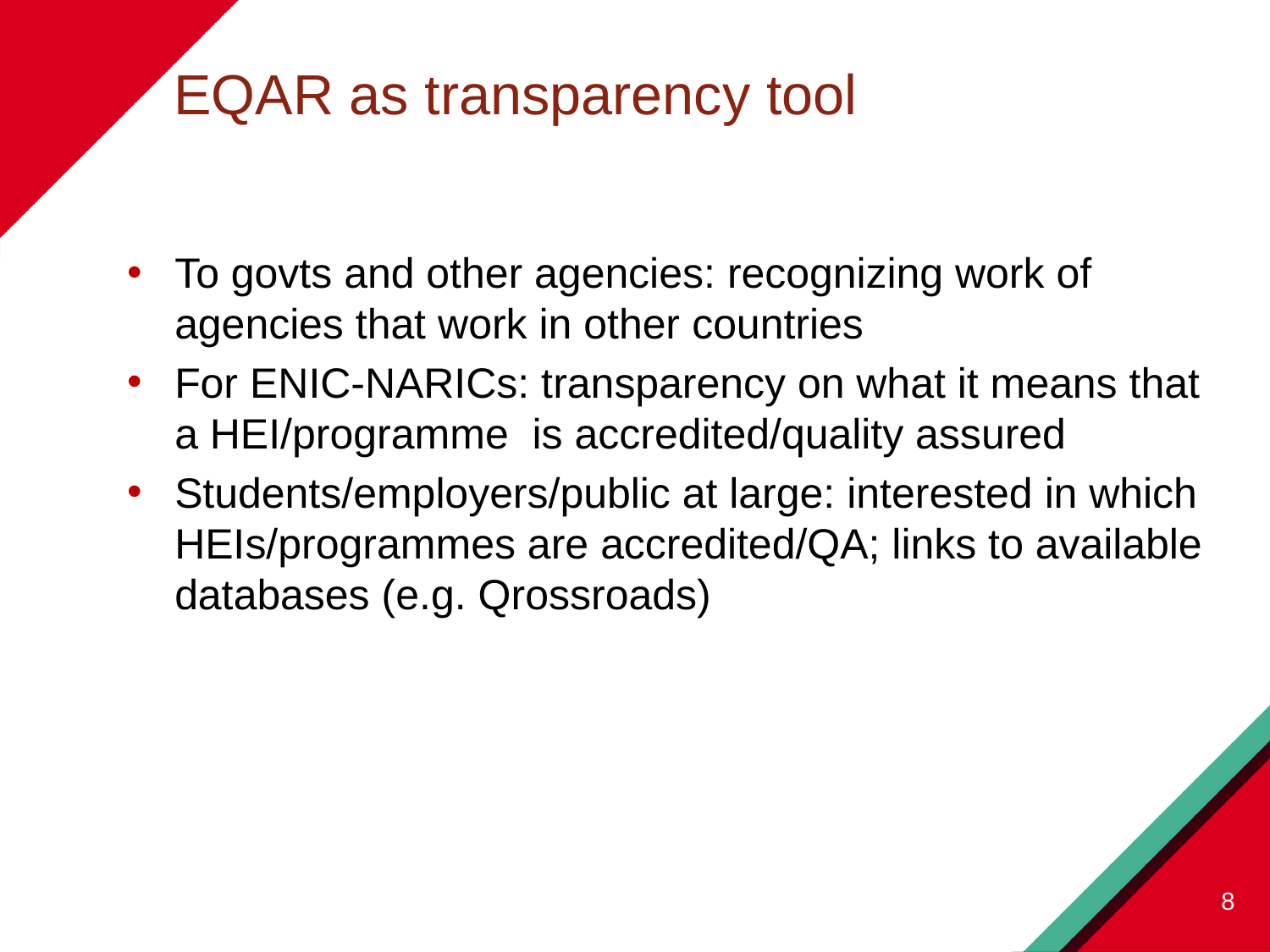

# EQAR as transparency tool
To govts and other agencies: recognizing work of agencies that work in other countries
For ENIC-NARICs: transparency on what it means that a HEI/programme  is accredited/quality assured
Students/employers/public at large: interested in which HEIs/programmes are accredited/QA; links to available databases (e.g. Qrossroads)

8